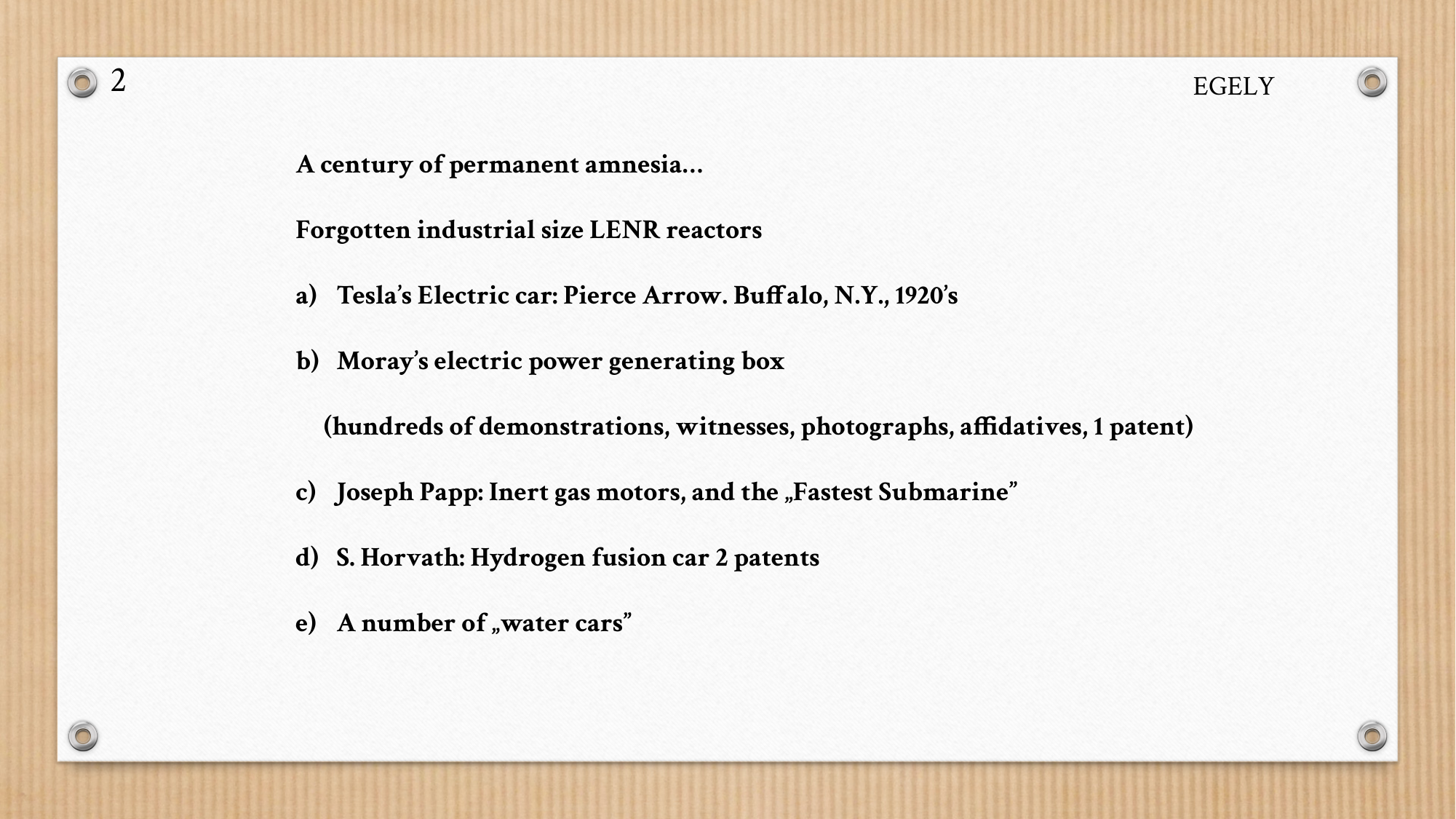

2
EGELY
A century of permanent amnesia…
Forgotten industrial size LENR reactors
Tesla’s Electric car: Pierce Arrow. Buffalo, N.Y., 1920’s
Moray’s electric power generating box
     (hundreds of demonstrations, witnesses, photographs, affidatives, 1 patent)
Joseph Papp: Inert gas motors, and the „Fastest Submarine”
S. Horvath: Hydrogen fusion car 2 patents
A number of „water cars”